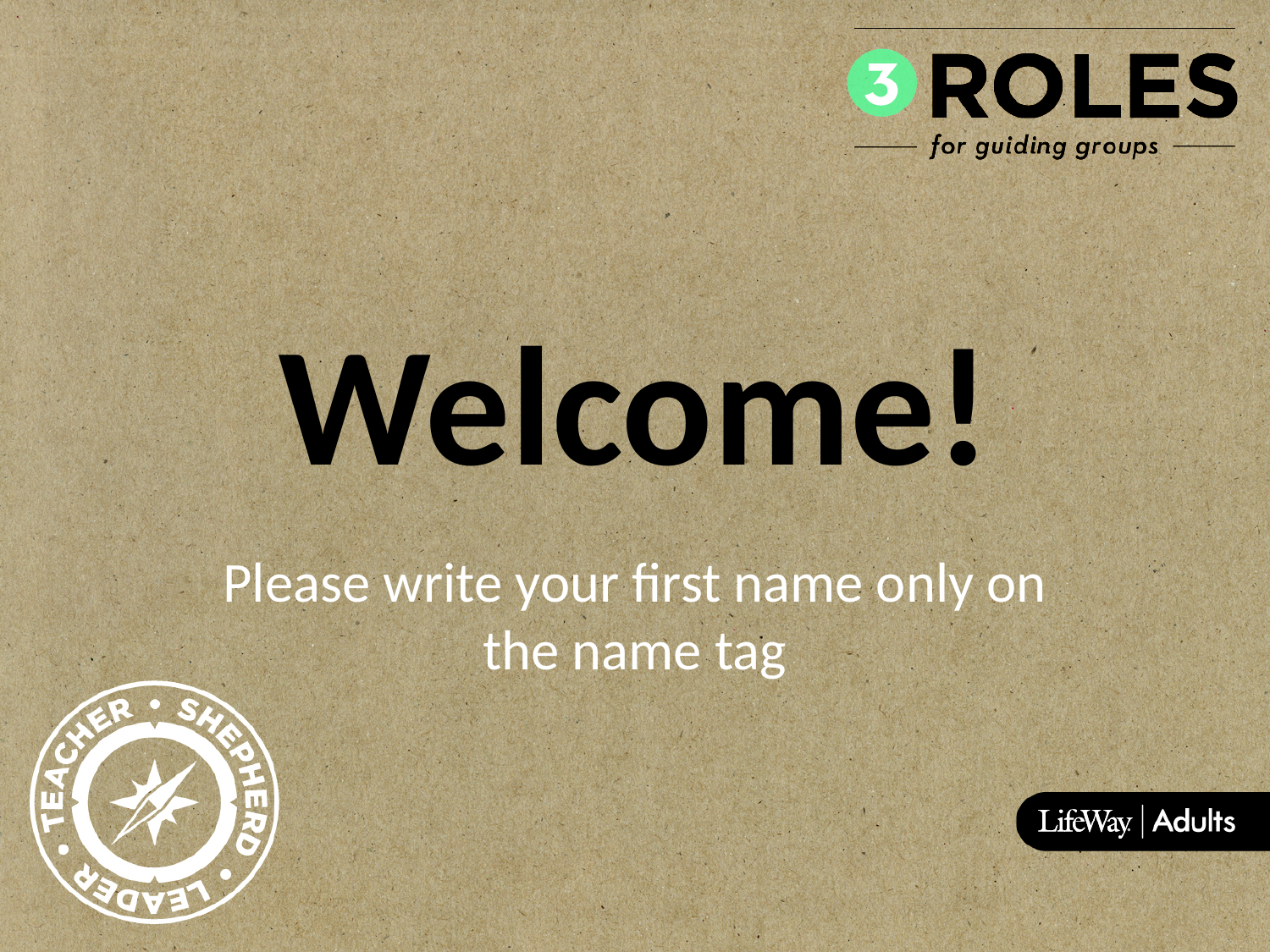

# Welcome!
Please write your first name only on the name tag